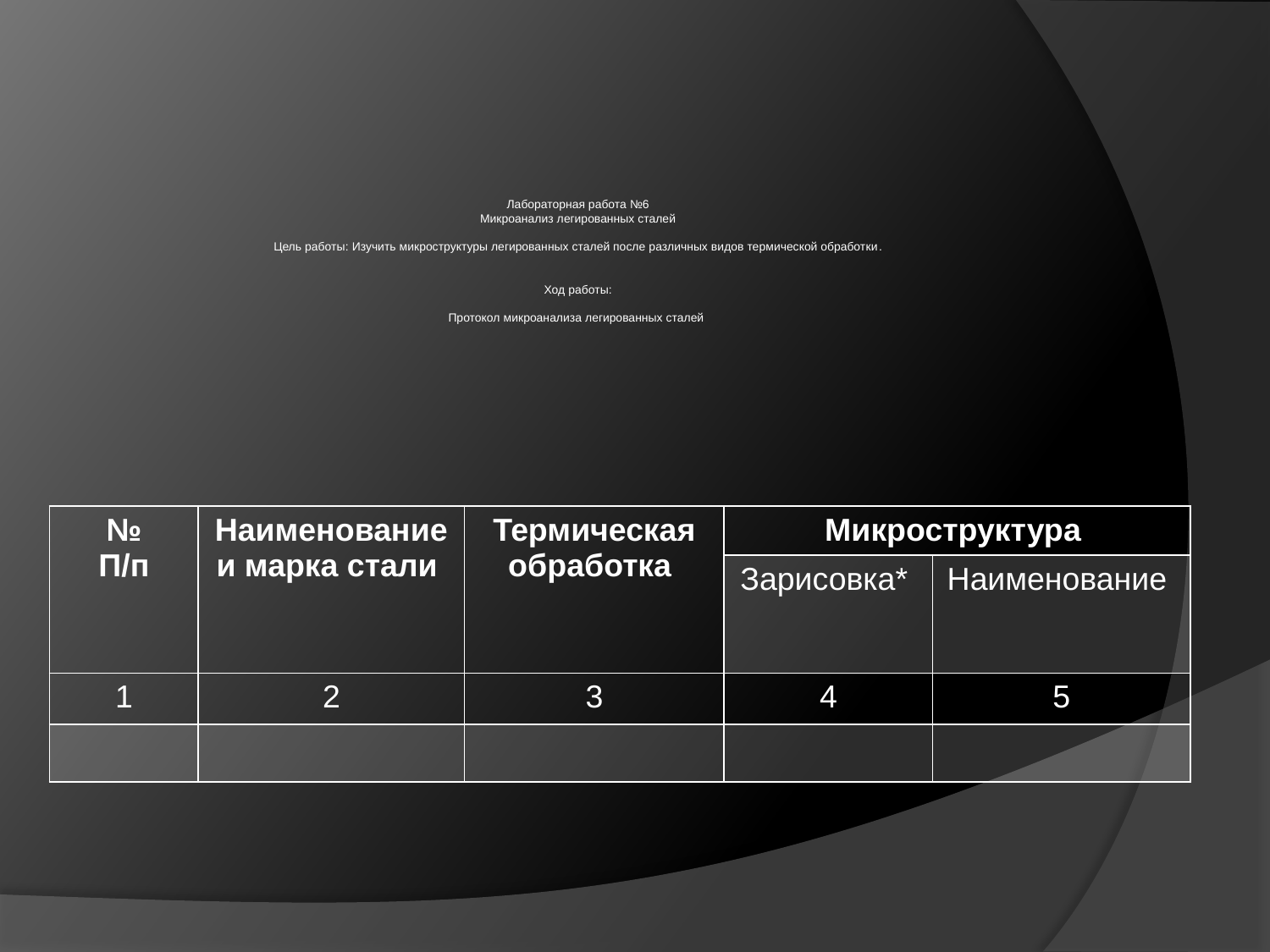

# Лабораторная работа №6 Микроанализ легированных сталей Цель работы: Изучить микроструктуры легированных сталей после различных видов термической обработки. Ход работы: Протокол микроанализа легированных сталей
| № П/п | Наименование и марка стали | Термическая обработка | Микроструктура |  |
| --- | --- | --- | --- | --- |
|  |  |  | Зарисовка\* | Наименование |
| 1 | 2 | 3 | 4 | 5 |
|  |  |  |  |  |